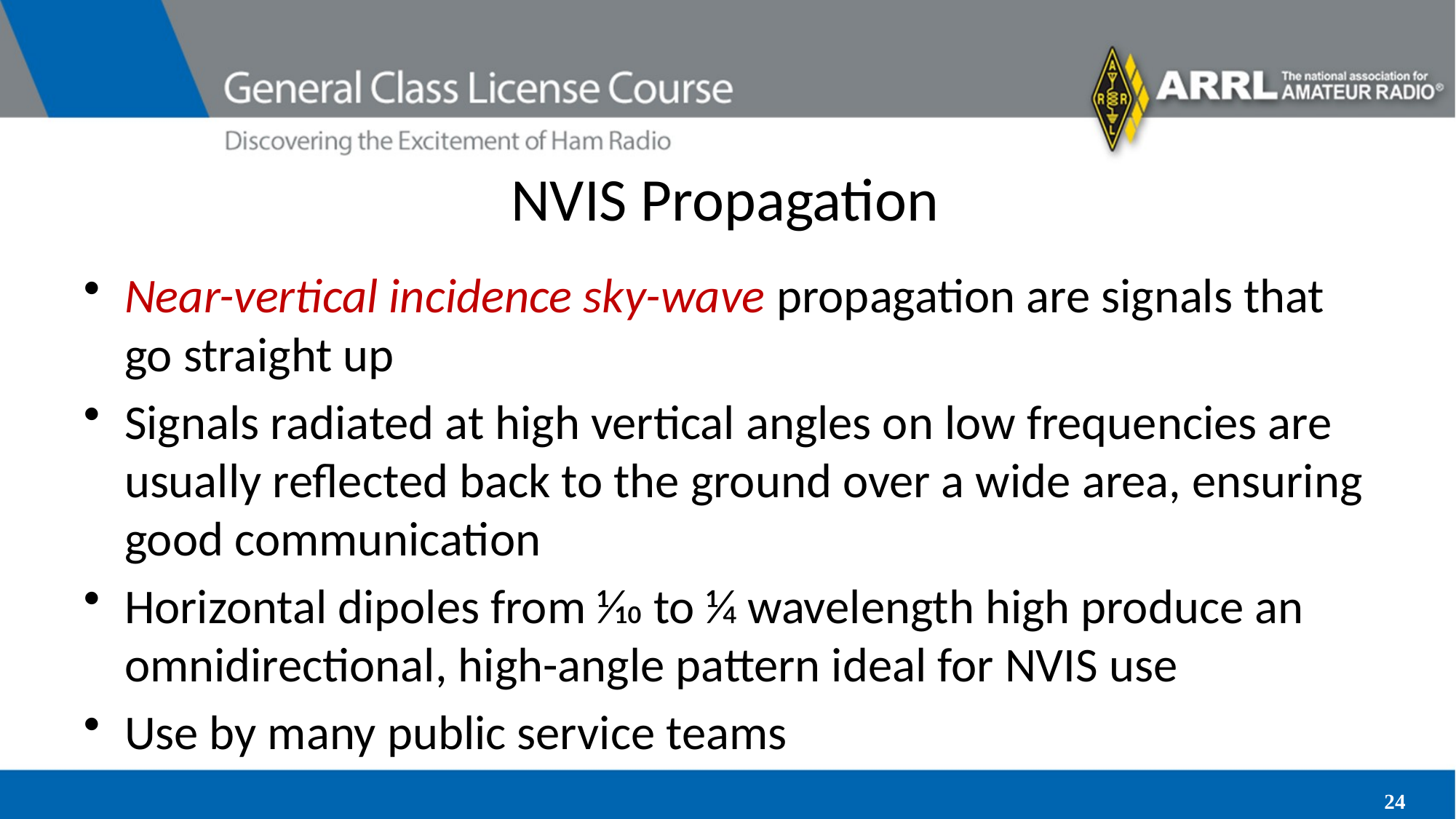

# NVIS Propagation
Near-vertical incidence sky-wave propagation are signals that go straight up
Signals radiated at high vertical angles on low frequencies are usually reflected back to the ground over a wide area, ensuring good communication
Horizontal dipoles from 1⁄10 to 1⁄4 wavelength high produce an omnidirectional, high-angle pattern ideal for NVIS use
Use by many public service teams